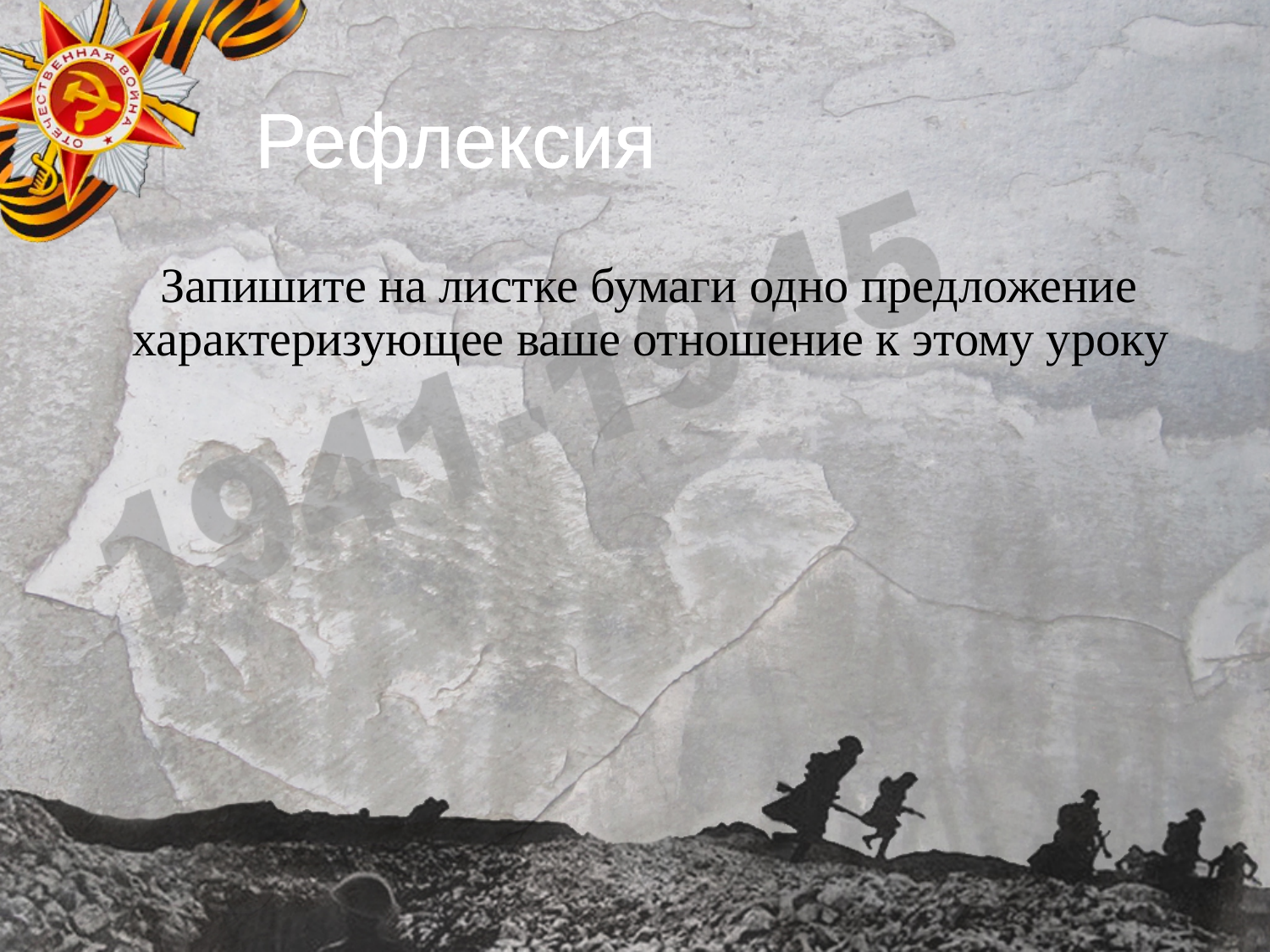

# Рефлексия
  Запишите на листке бумаги одно предложение характеризующее ваше отношение к этому уроку